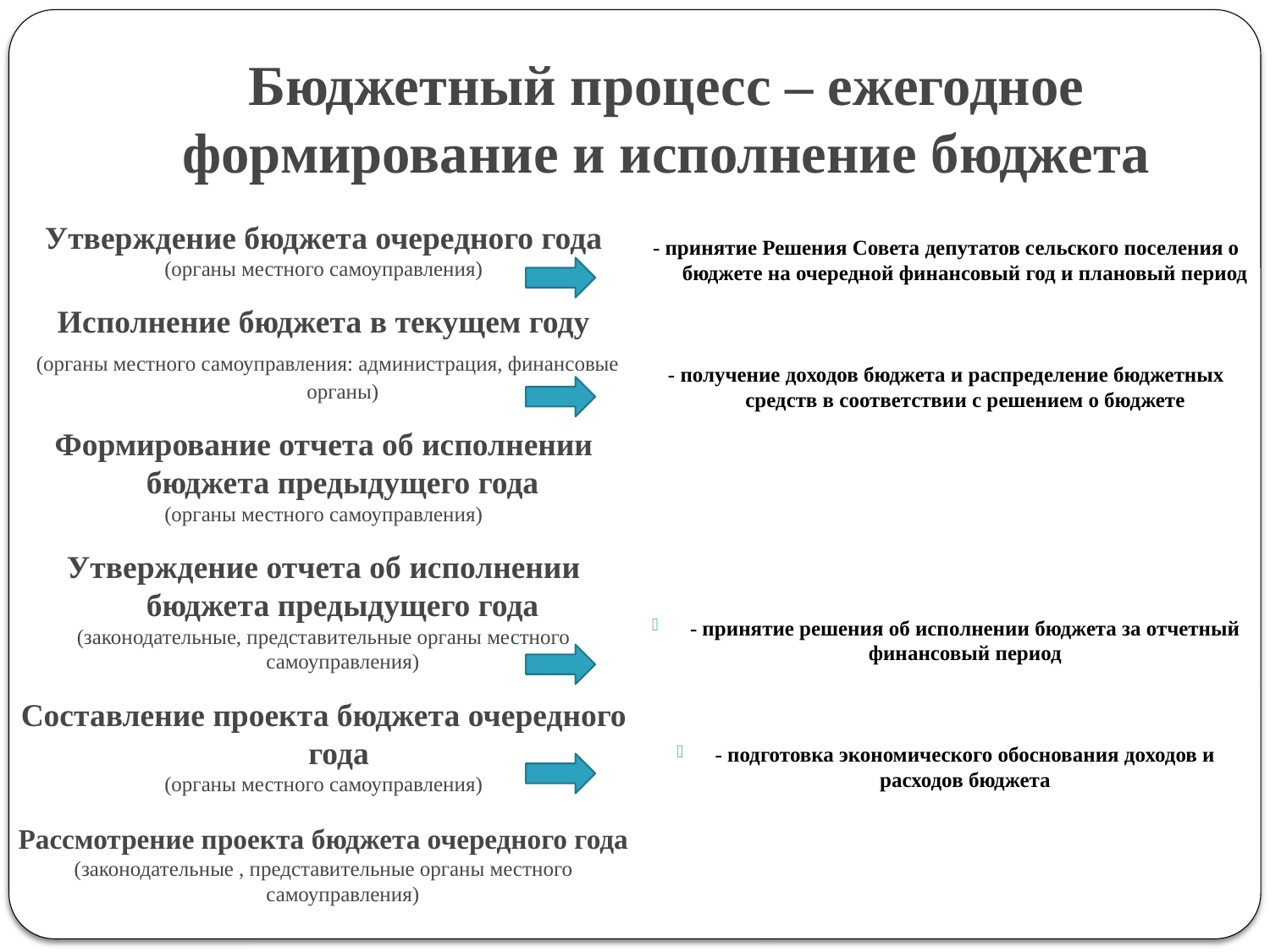

Утверждение бюджета очередного года
(органы местного самоуправления)

Исполнение бюджета в текущем году
 (органы местного самоуправления: администрация, финансовые органы)

Формирование отчета об исполнении бюджета предыдущего года
(органы местного самоуправления)

Утверждение отчета об исполнении бюджета предыдущего года
(законодательные, представительные органы местного самоуправления)

Составление проекта бюджета очередного года
(органы местного самоуправления)

Рассмотрение проекта бюджета очередного года
(законодательные , представительные органы местного самоуправления)

- принятие Решения Совета депутатов сельского поселения о бюджете на очередной финансовый год и плановый период

- получение доходов бюджета и распределение бюджетных средств в соответствии с решением о бюджете

- принятие решения об исполнении бюджета за отчетный финансовый период

- подготовка экономического обоснования доходов и расходов бюджета
# Бюджетный процесс – ежегодное формирование и исполнение бюджета